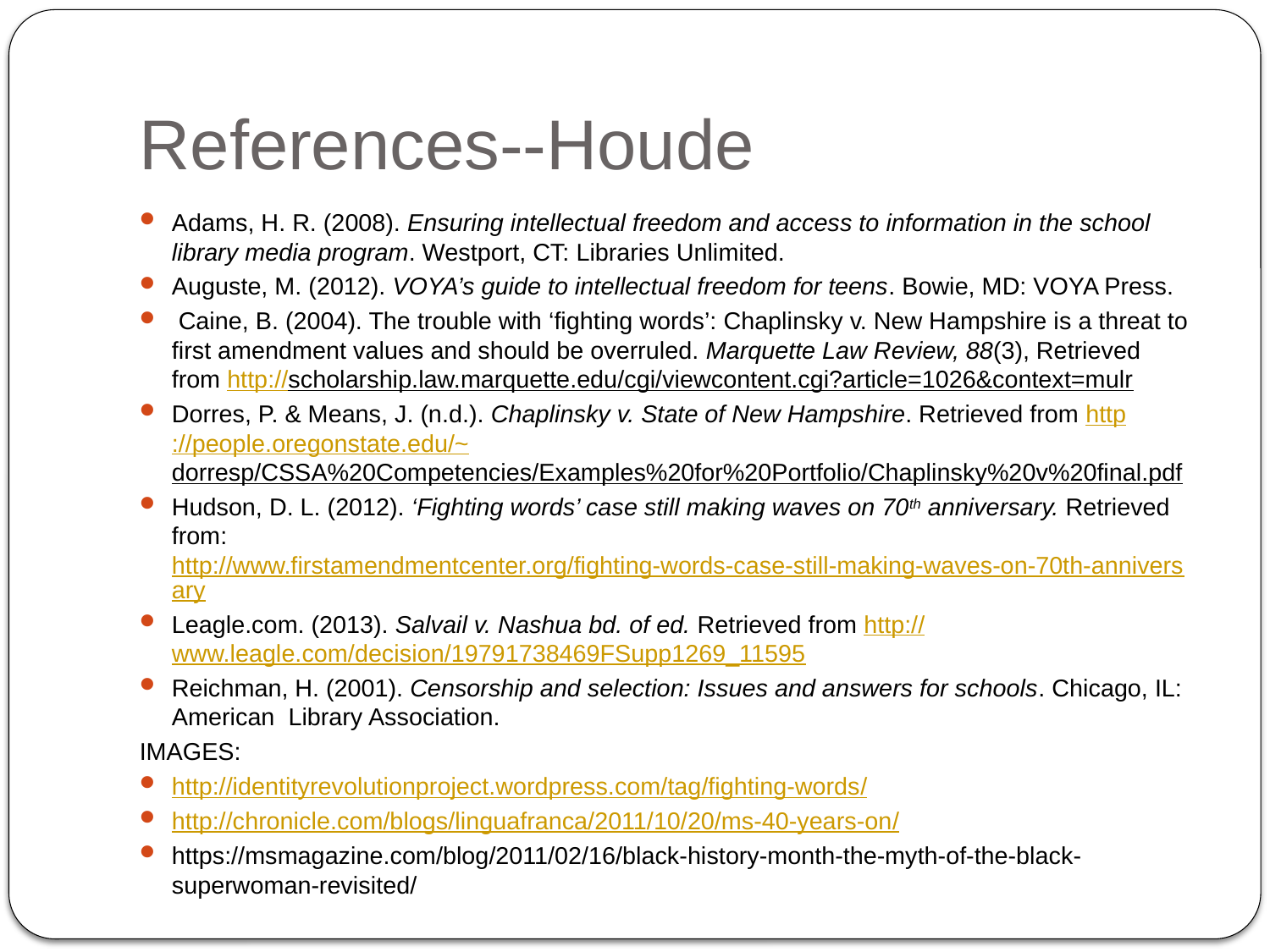

# References--Houde
Adams, H. R. (2008). Ensuring intellectual freedom and access to information in the school library media program. Westport, CT: Libraries Unlimited.
Auguste, M. (2012). VOYA’s guide to intellectual freedom for teens. Bowie, MD: VOYA Press.
 Caine, B. (2004). The trouble with ‘fighting words’: Chaplinsky v. New Hampshire is a threat to first amendment values and should be overruled. Marquette Law Review, 88(3), Retrieved from http://scholarship.law.marquette.edu/cgi/viewcontent.cgi?article=1026&context=mulr
Dorres, P. & Means, J. (n.d.). Chaplinsky v. State of New Hampshire. Retrieved from http://people.oregonstate.edu/~dorresp/CSSA%20Competencies/Examples%20for%20Portfolio/Chaplinsky%20v%20final.pdf
Hudson, D. L. (2012). ‘Fighting words’ case still making waves on 70th anniversary. Retrieved from: http://www.firstamendmentcenter.org/fighting-words-case-still-making-waves-on-70th-anniversary
Leagle.com. (2013). Salvail v. Nashua bd. of ed. Retrieved from http://www.leagle.com/decision/19791738469FSupp1269_11595
Reichman, H. (2001). Censorship and selection: Issues and answers for schools. Chicago, IL: American  Library Association.
IMAGES:
http://identityrevolutionproject.wordpress.com/tag/fighting-words/
http://chronicle.com/blogs/linguafranca/2011/10/20/ms-40-years-on/
https://msmagazine.com/blog/2011/02/16/black-history-month-the-myth-of-the-black-superwoman-revisited/